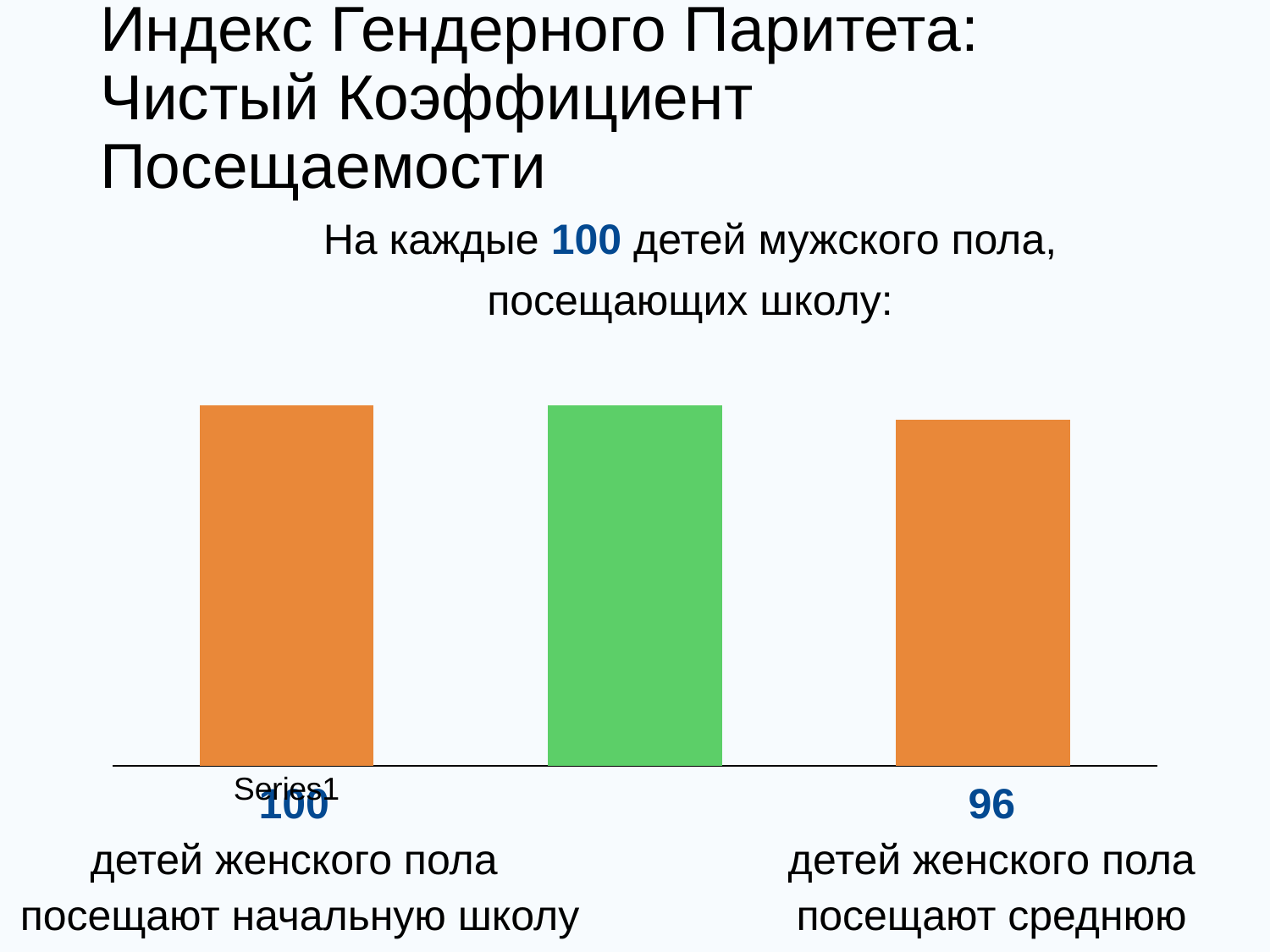

# Индекс Гендерного Паритета: Чистый Коэффициент Посещаемости
На каждые 100 детей мужского пола, посещающих школу:

### Chart

| Category |  |
|---|---|
|  | 100.0 |
|  | 100.0 |
|  | 96.0 |
100
детей женского пола
посещают начальную школу
96
детей женского пола посещают среднюю школу